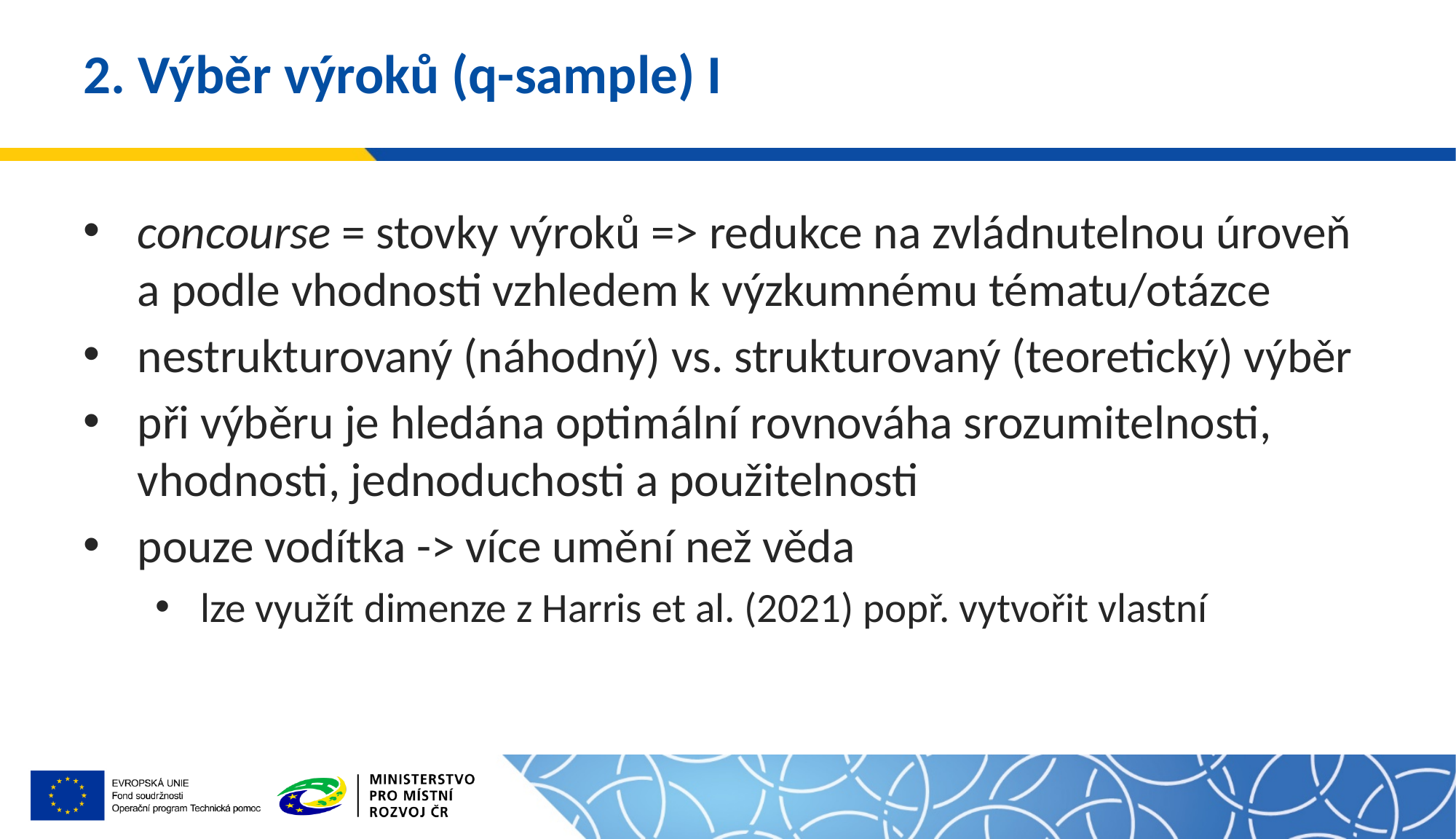

# 2. Výběr výroků (q-sample) I
concourse = stovky výroků => redukce na zvládnutelnou úroveň a podle vhodnosti vzhledem k výzkumnému tématu/otázce
nestrukturovaný (náhodný) vs. strukturovaný (teoretický) výběr
při výběru je hledána optimální rovnováha srozumitelnosti, vhodnosti, jednoduchosti a použitelnosti
pouze vodítka -> více umění než věda
lze využít dimenze z Harris et al. (2021) popř. vytvořit vlastní